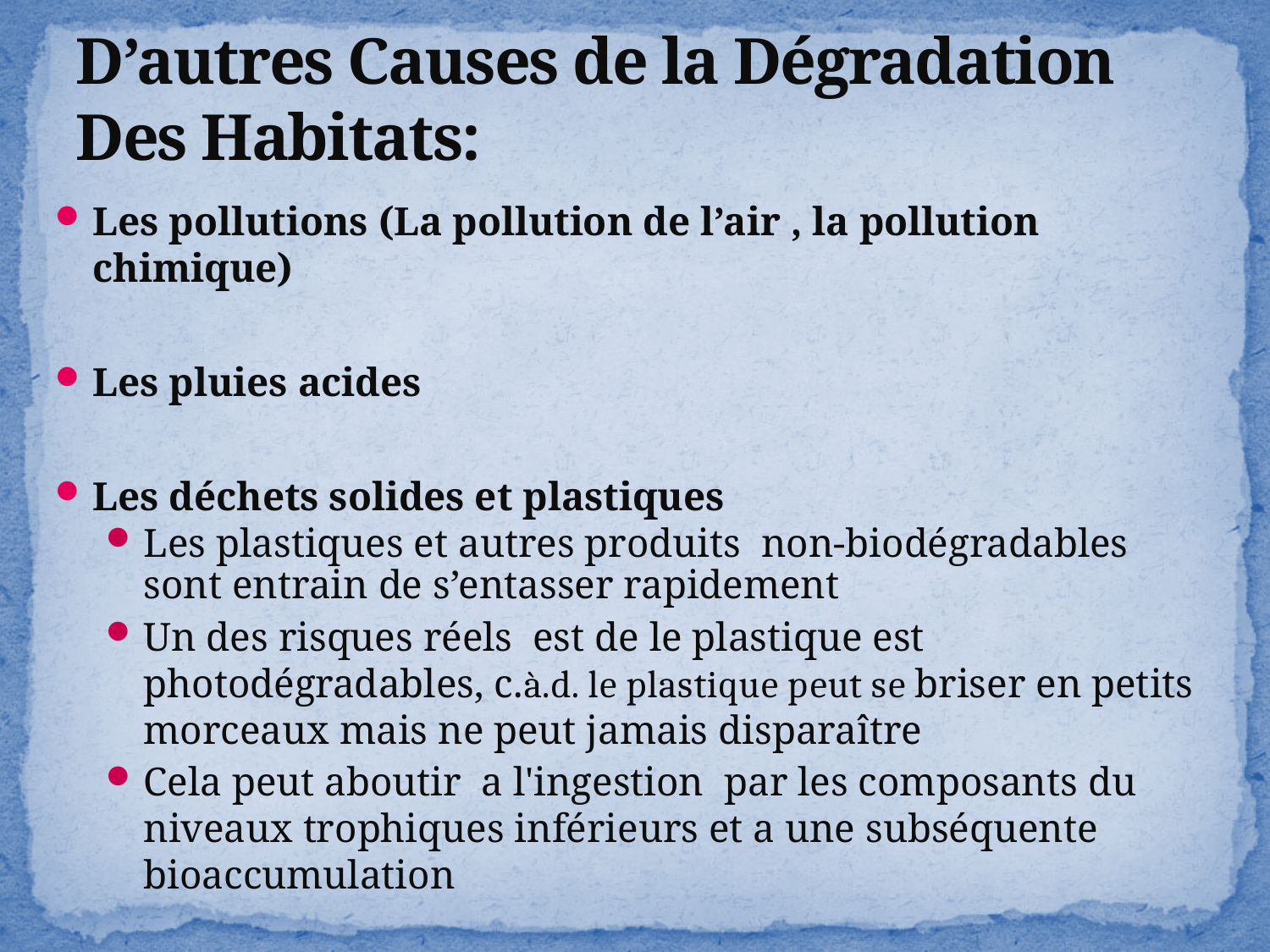

# D’autres Causes de la Dégradation Des Habitats:
Les pollutions (La pollution de l’air , la pollution chimique)

Les pluies acides

Les déchets solides et plastiques
Les plastiques et autres produits  non-biodégradables sont entrain de s’entasser rapidement
Un des risques réels  est de le plastique est photodégradables, c.à.d. le plastique peut se briser en petits morceaux mais ne peut jamais disparaître
Cela peut aboutir  a l'ingestion  par les composants du niveaux trophiques inférieurs et a une subséquente bioaccumulation

L’ eutrophication